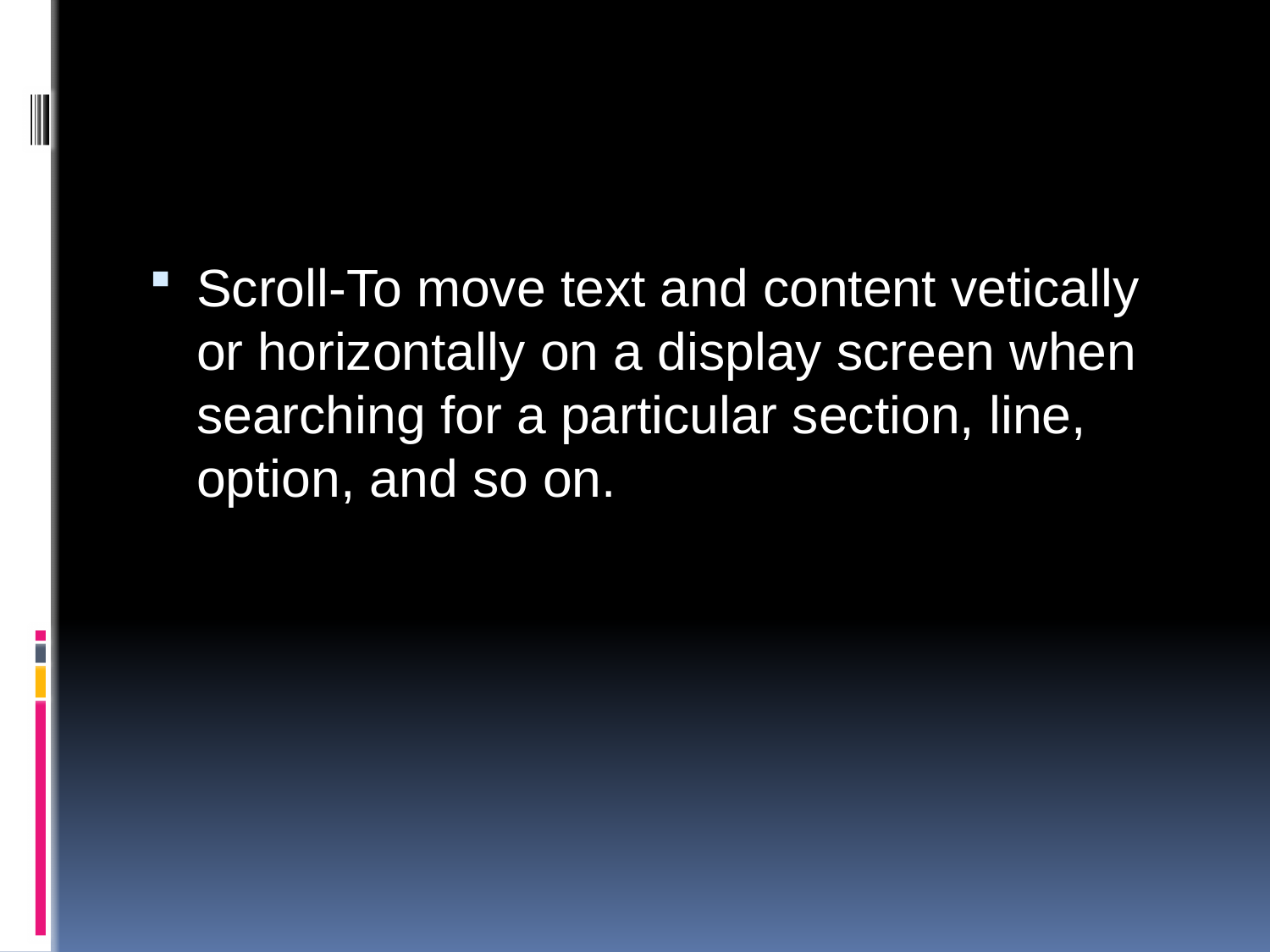

#
Scroll-To move text and content vetically or horizontally on a display screen when searching for a particular section, line, option, and so on.